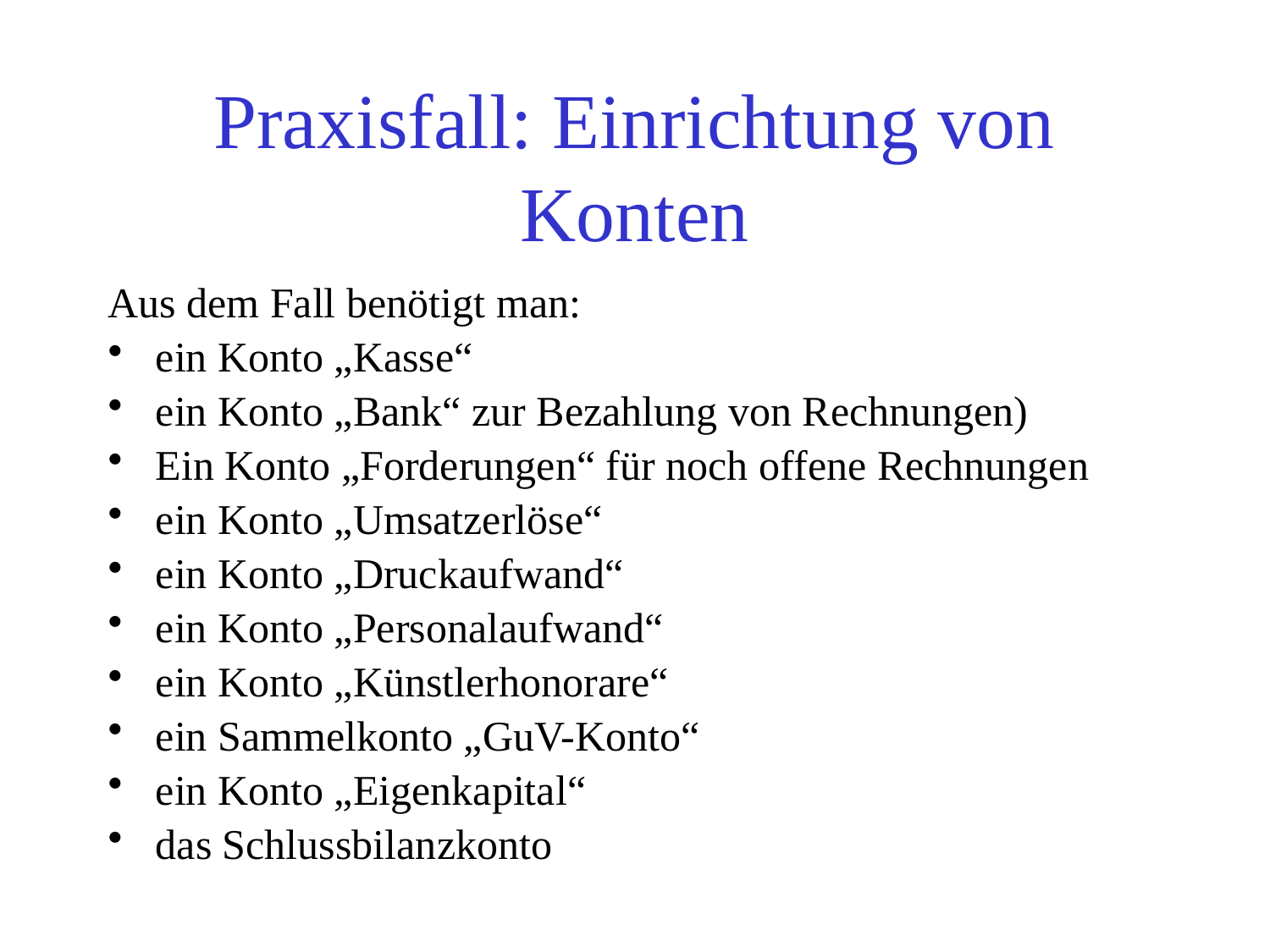

# Praxisfall: Einrichtung von Konten
Aus dem Fall benötigt man:
ein Konto „Kasse“
ein Konto „Bank“ zur Bezahlung von Rechnungen)
Ein Konto „Forderungen“ für noch offene Rechnungen
ein Konto „Umsatzerlöse“
ein Konto „Druckaufwand“
ein Konto „Personalaufwand“
ein Konto „Künstlerhonorare“
ein Sammelkonto „GuV-Konto“
ein Konto „Eigenkapital“
das Schlussbilanzkonto